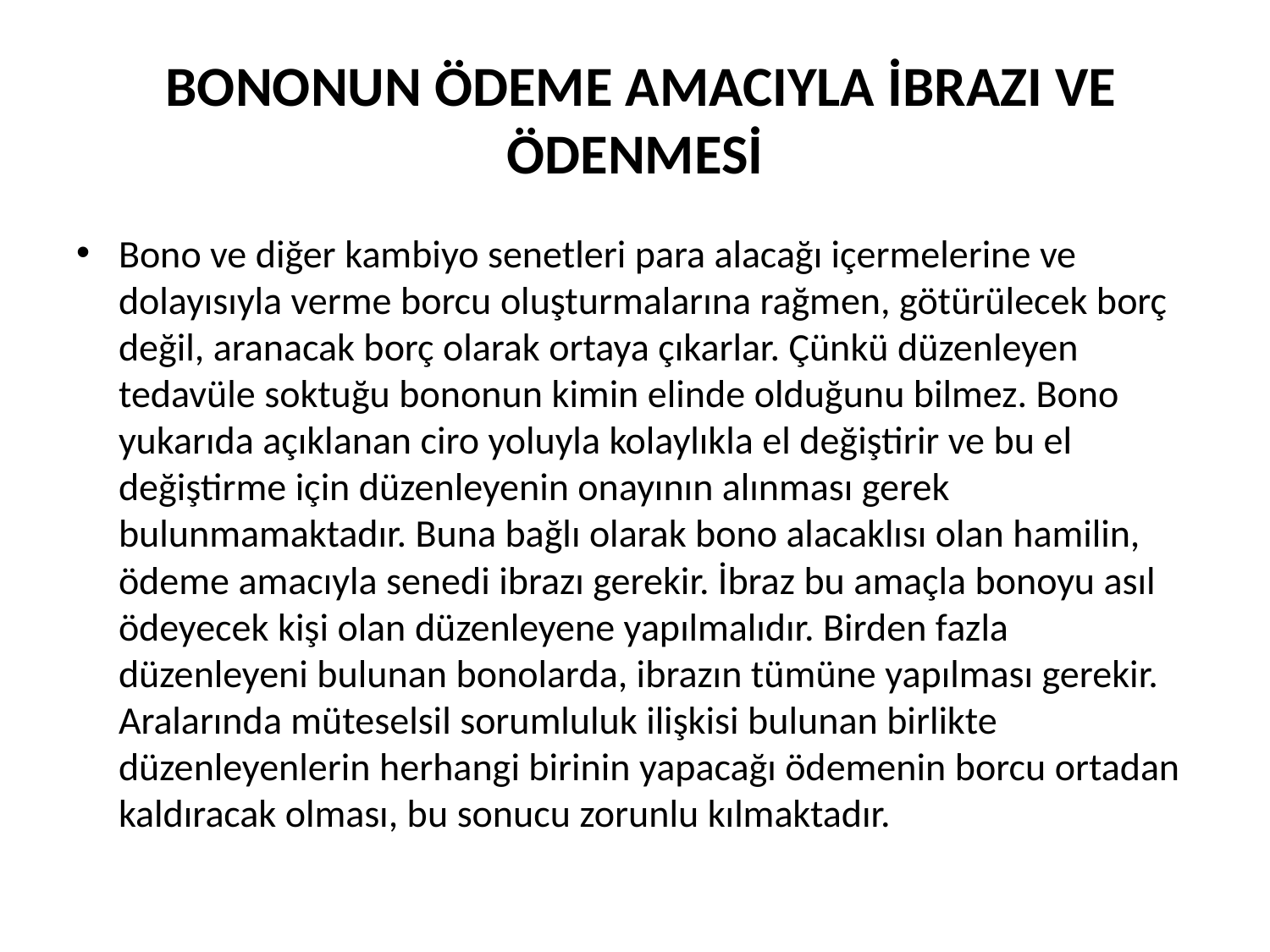

# BONONUN ÖDEME AMACIYLA İBRAZI VE ÖDENMESİ
Bono ve diğer kambiyo senetleri para alacağı içermelerine ve dolayısıyla verme borcu oluşturmalarına rağmen, götürülecek borç değil, aranacak borç olarak ortaya çıkarlar. Çünkü düzenleyen tedavüle soktuğu bononun kimin elinde olduğunu bilmez. Bono yukarıda açıklanan ciro yoluyla kolaylıkla el değiştirir ve bu el değiştirme için düzenleyenin onayının alınması gerek bulunmamaktadır. Buna bağlı olarak bono alacaklısı olan hamilin, ödeme amacıyla senedi ibrazı gerekir. İbraz bu amaçla bonoyu asıl ödeyecek kişi olan düzenleyene yapılmalıdır. Birden fazla düzenleyeni bulunan bonolarda, ibrazın tümüne yapılması gerekir. Aralarında müteselsil sorumluluk ilişkisi bulunan birlikte düzenleyenlerin herhangi birinin yapacağı ödemenin borcu ortadan kaldıracak olması, bu sonucu zorunlu kılmaktadır.